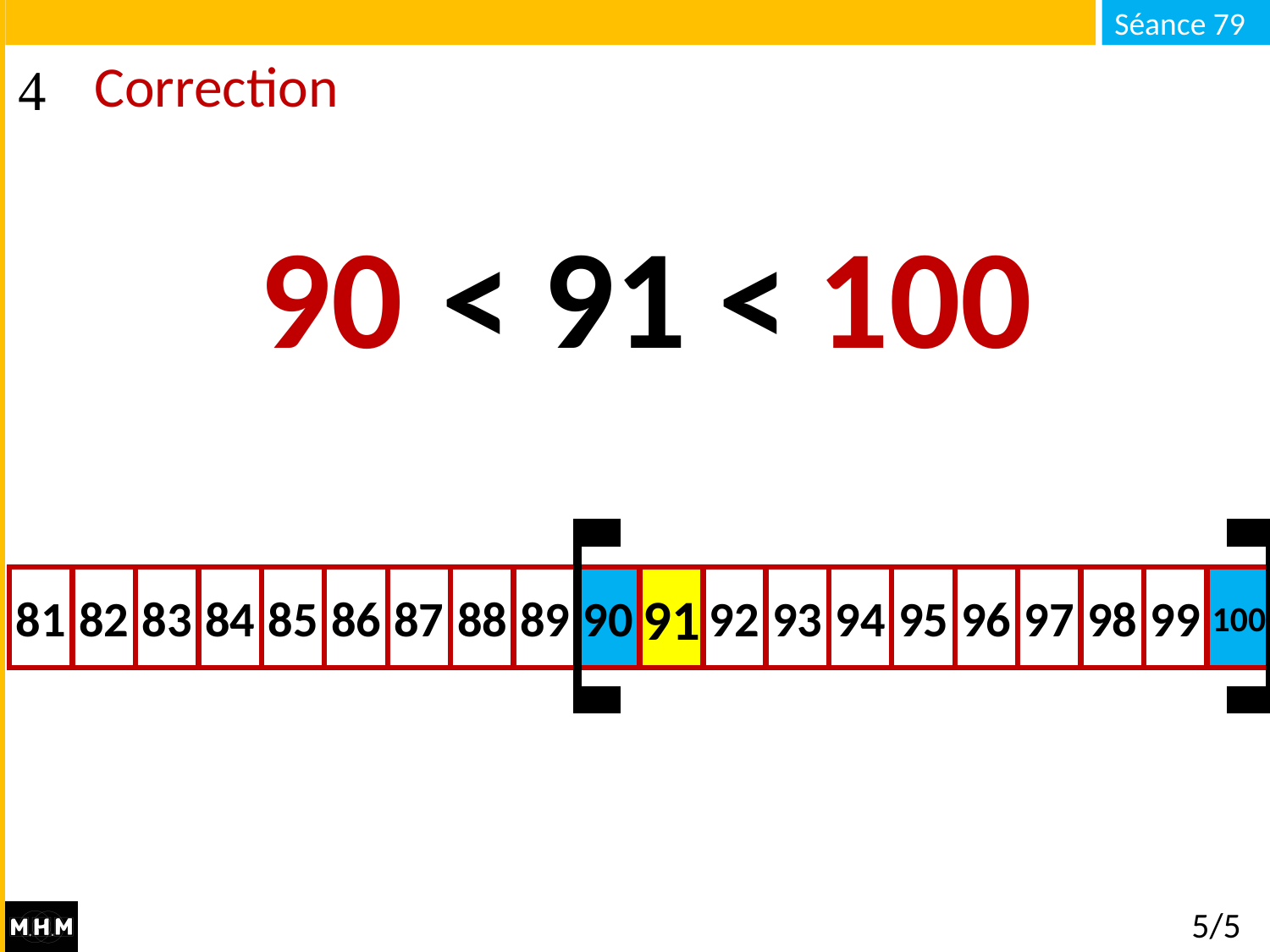

# Correction
90
100
… < 91 < …

91
100
81
83
84
85
86
87
88
89
90
82
90
94
91
93
95
96
97
98
99
100
92
5/5